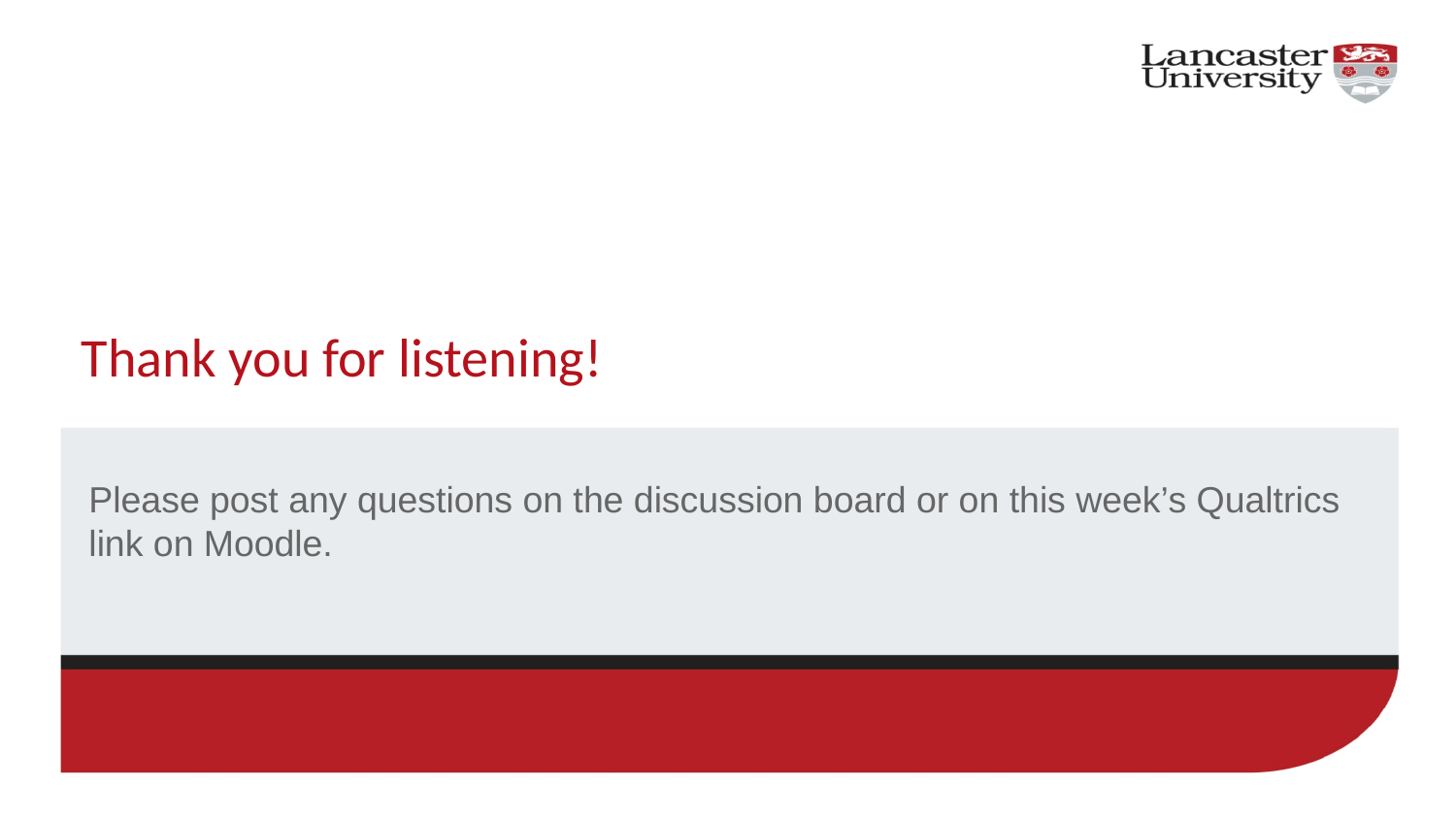

# Thank you for listening!
Please post any questions on the discussion board or on this week’s Qualtrics link on Moodle.